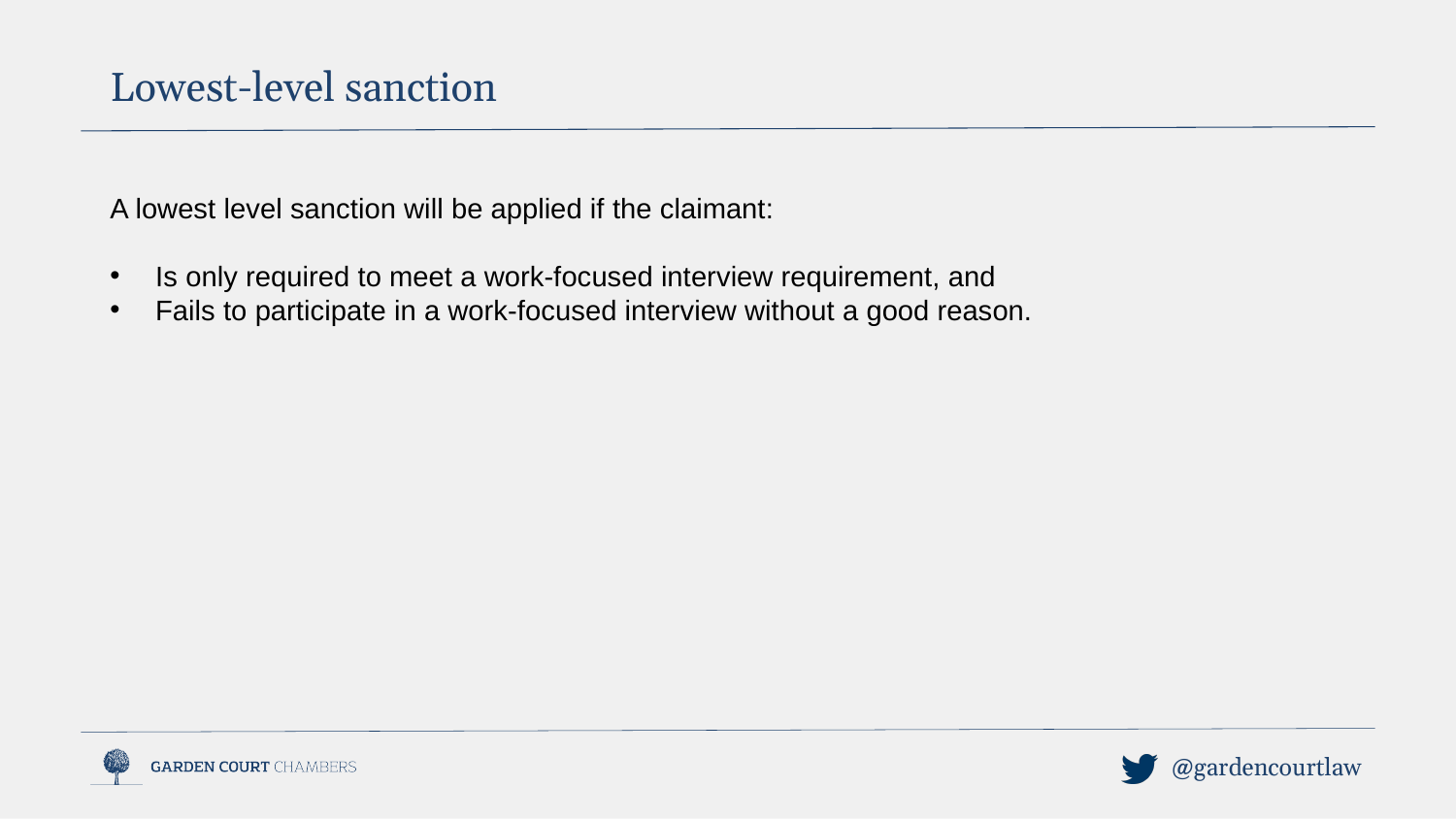

Lowest-level sanction
A lowest level sanction will be applied if the claimant:

Is only required to meet a work-focused interview requirement, and
Fails to participate in a work-focused interview without a good reason.